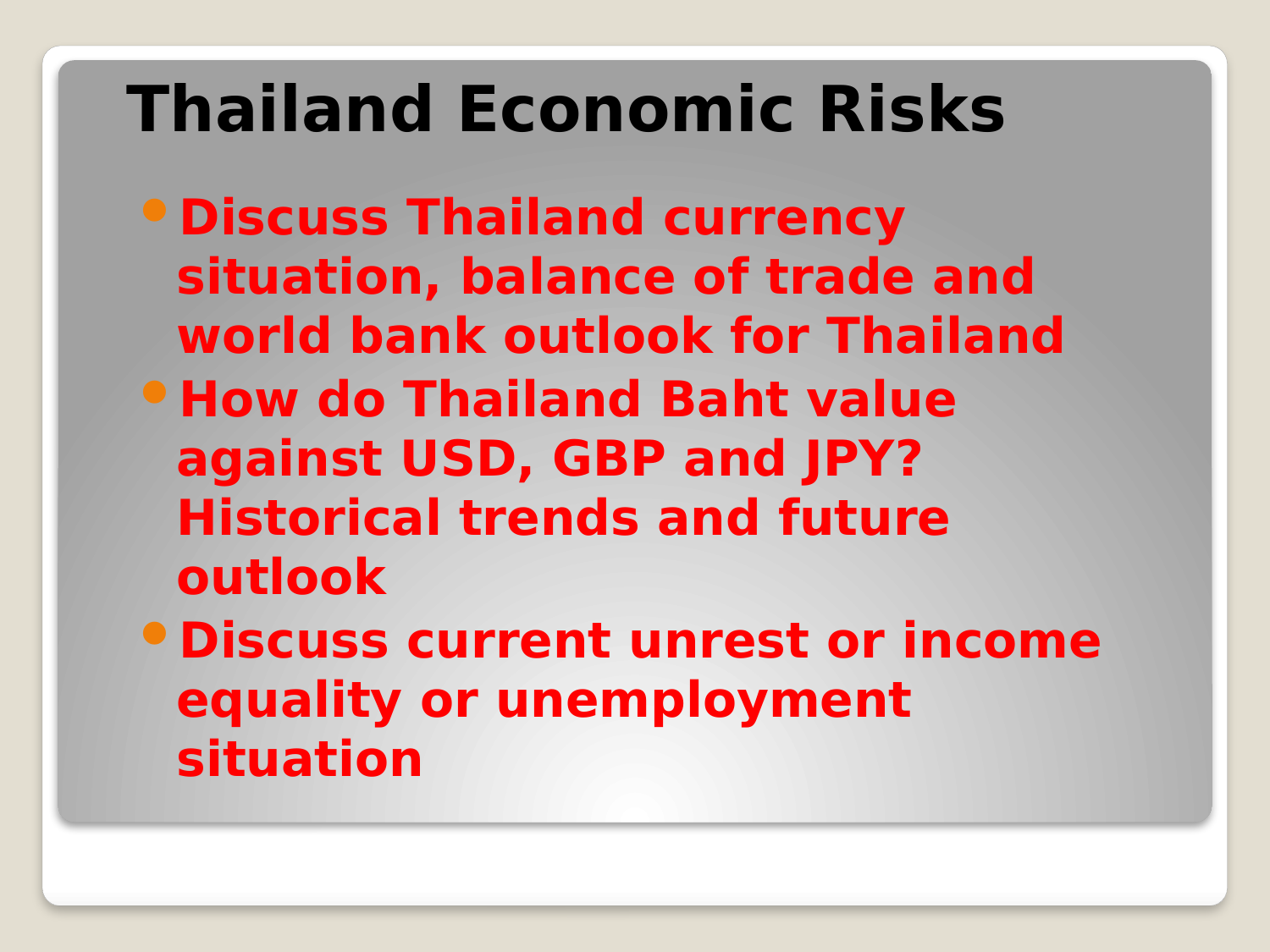

# Thailand Economic Risks
Discuss Thailand currency situation, balance of trade and world bank outlook for Thailand
How do Thailand Baht value against USD, GBP and JPY? Historical trends and future outlook
Discuss current unrest or income equality or unemployment situation